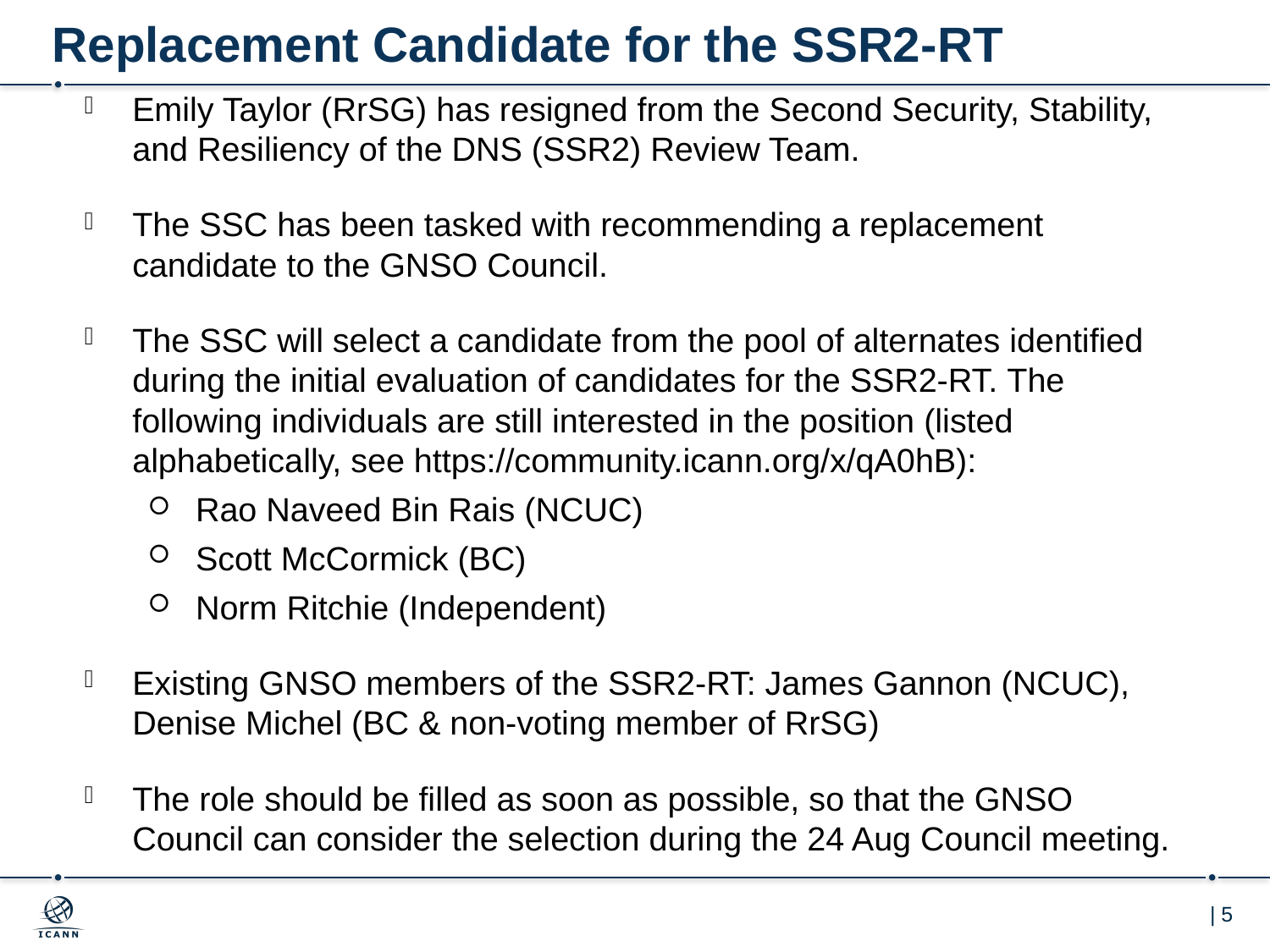

# Replacement Candidate for the SSR2-RT
Emily Taylor (RrSG) has resigned from the Second Security, Stability, and Resiliency of the DNS (SSR2) Review Team.
The SSC has been tasked with recommending a replacement candidate to the GNSO Council.
The SSC will select a candidate from the pool of alternates identified during the initial evaluation of candidates for the SSR2-RT. The following individuals are still interested in the position (listed alphabetically, see https://community.icann.org/x/qA0hB):
Rao Naveed Bin Rais (NCUC)
Scott McCormick (BC)
Norm Ritchie (Independent)
Existing GNSO members of the SSR2-RT: James Gannon (NCUC), Denise Michel (BC & non-voting member of RrSG)
The role should be filled as soon as possible, so that the GNSO Council can consider the selection during the 24 Aug Council meeting.